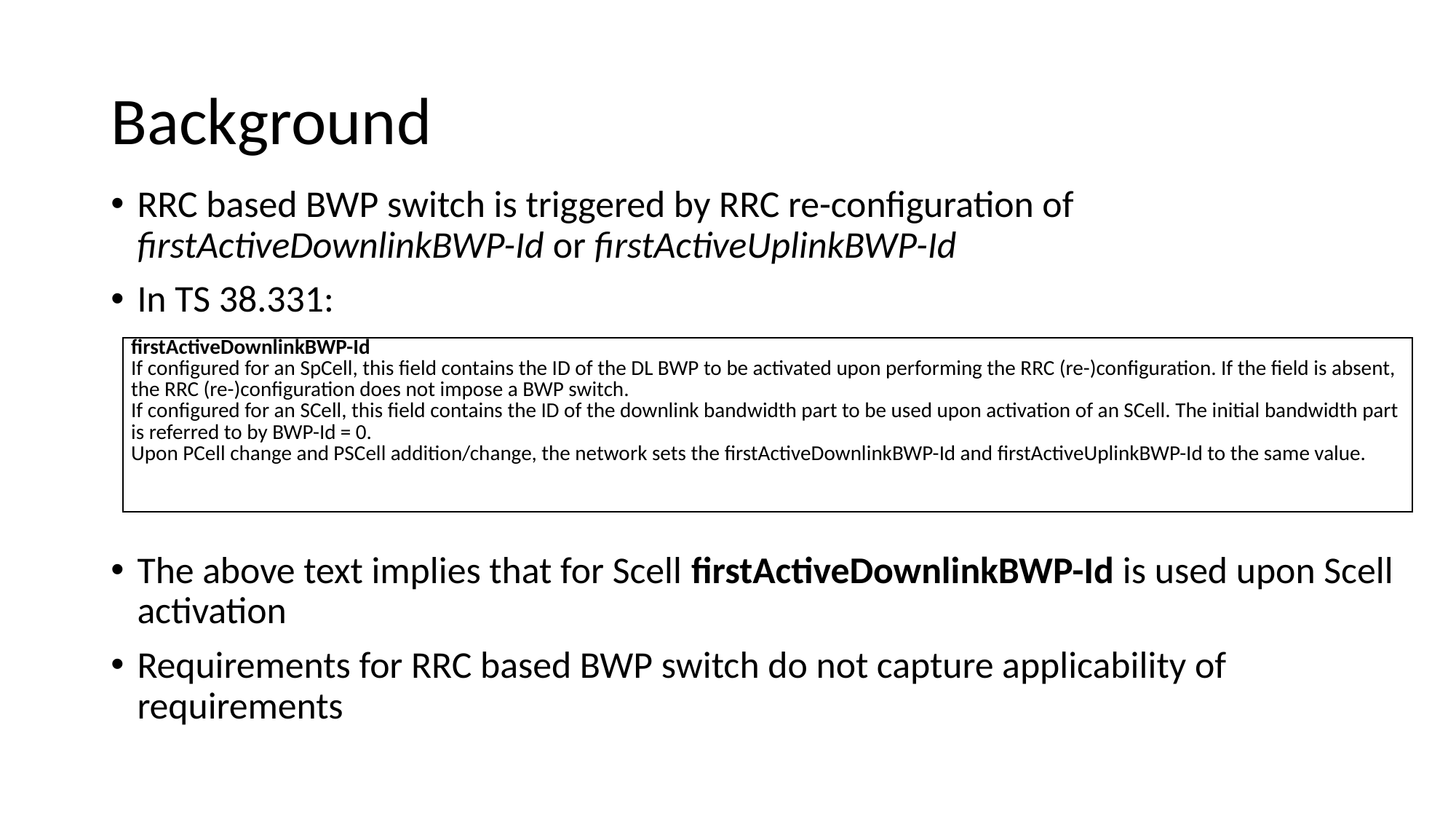

# Background
RRC based BWP switch is triggered by RRC re-configuration of firstActiveDownlinkBWP-Id or firstActiveUplinkBWP-Id
In TS 38.331:

The above text implies that for Scell firstActiveDownlinkBWP-Id is used upon Scell activation
Requirements for RRC based BWP switch do not capture applicability of requirements
| firstActiveDownlinkBWP-Id If configured for an SpCell, this field contains the ID of the DL BWP to be activated upon performing the RRC (re-)configuration. If the field is absent, the RRC (re-)configuration does not impose a BWP switch. If configured for an SCell, this field contains the ID of the downlink bandwidth part to be used upon activation of an SCell. The initial bandwidth part is referred to by BWP-Id = 0. Upon PCell change and PSCell addition/change, the network sets the firstActiveDownlinkBWP-Id and firstActiveUplinkBWP-Id to the same value. |
| --- |